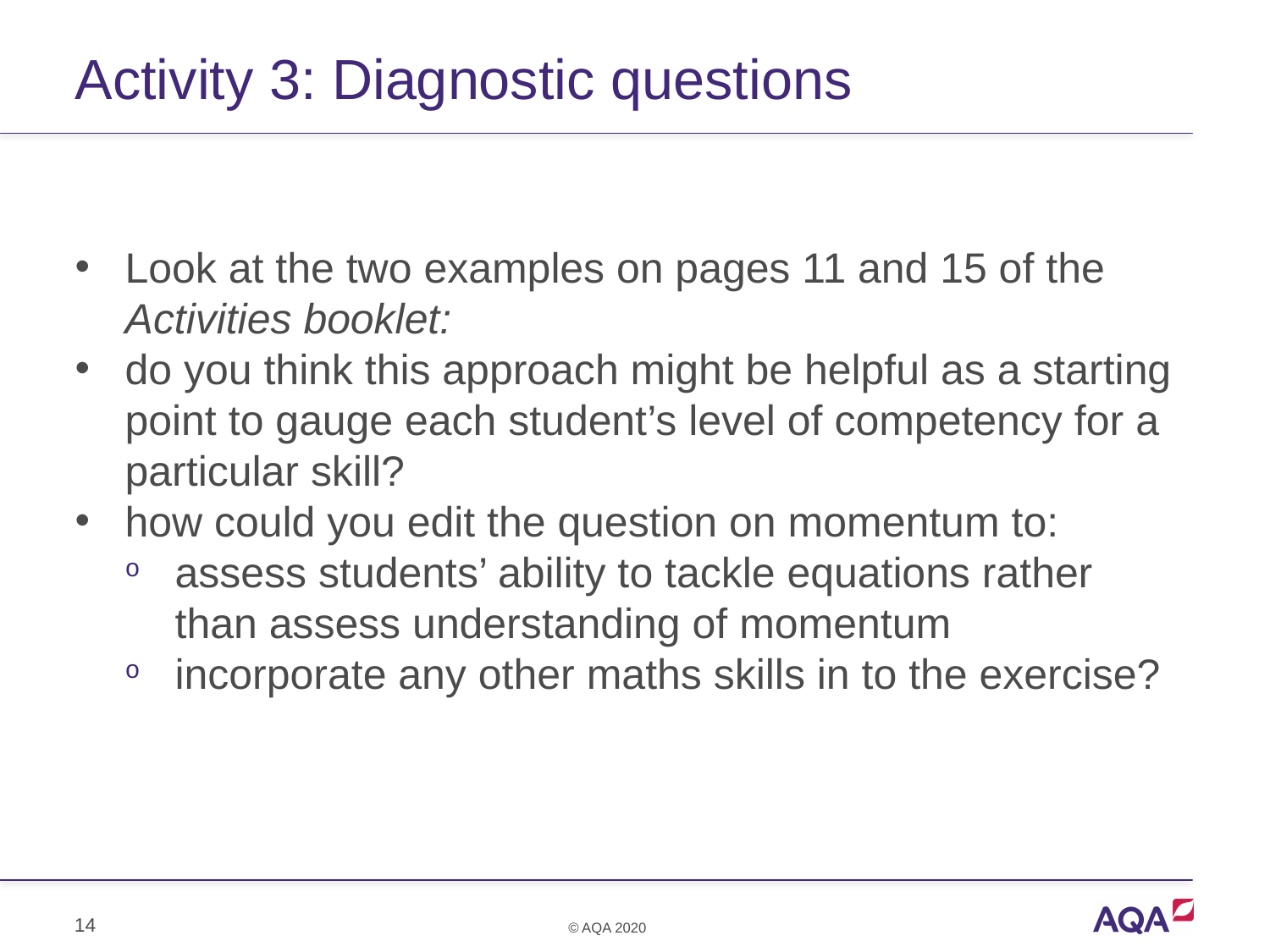

# Activity 3: Diagnostic questions
Look at the two examples on pages 11 and 15 of the Activities booklet:
do you think this approach might be helpful as a starting point to gauge each student’s level of competency for a particular skill?
how could you edit the question on momentum to:
assess students’ ability to tackle equations rather than assess understanding of momentum
incorporate any other maths skills in to the exercise?

14
© AQA 2020